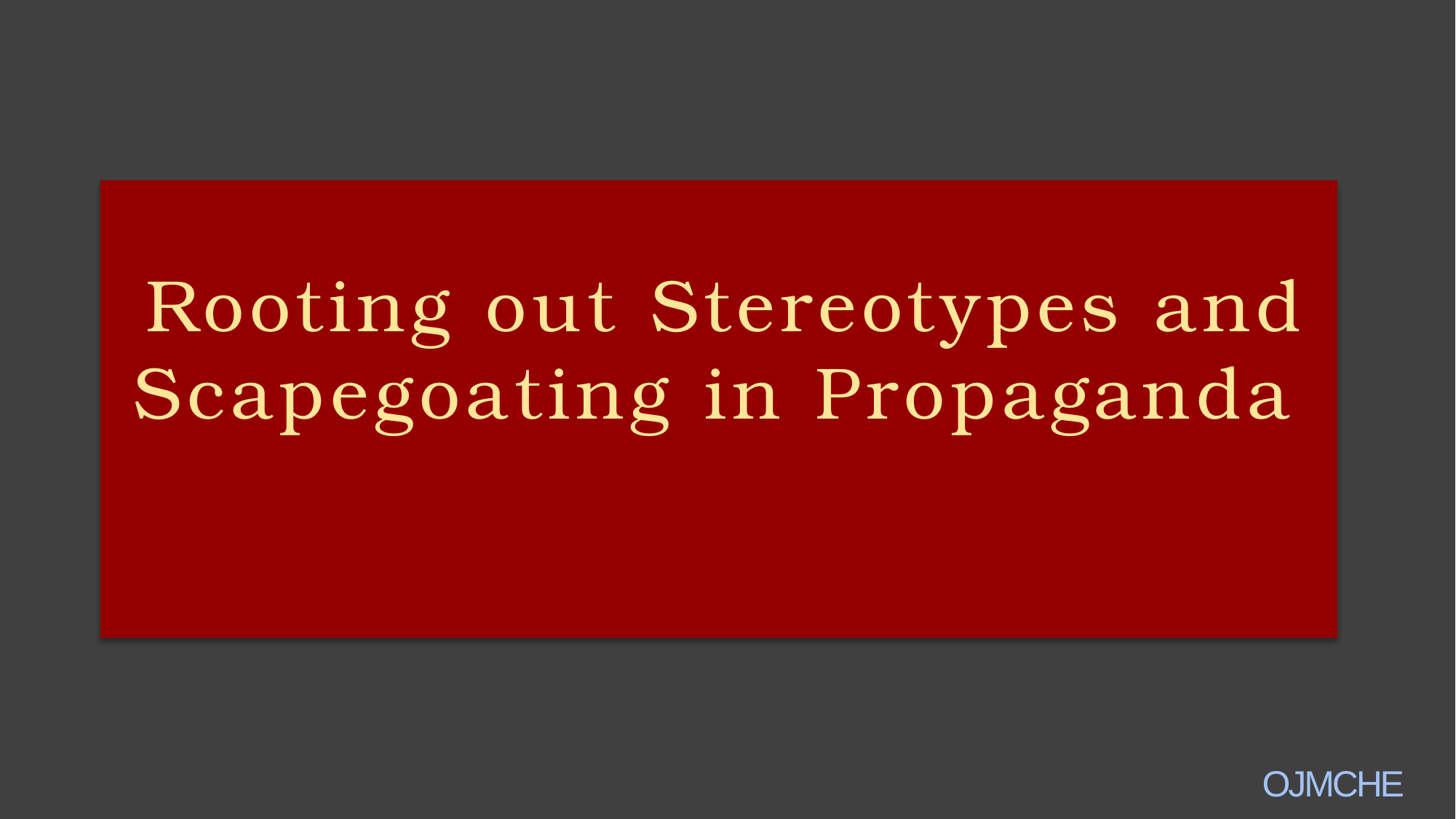

# Rooting out Stereotypes and Scapegoating in Propaganda

Rooting out Stereotypes and Scapegoating in Propaganda

OJMCHE